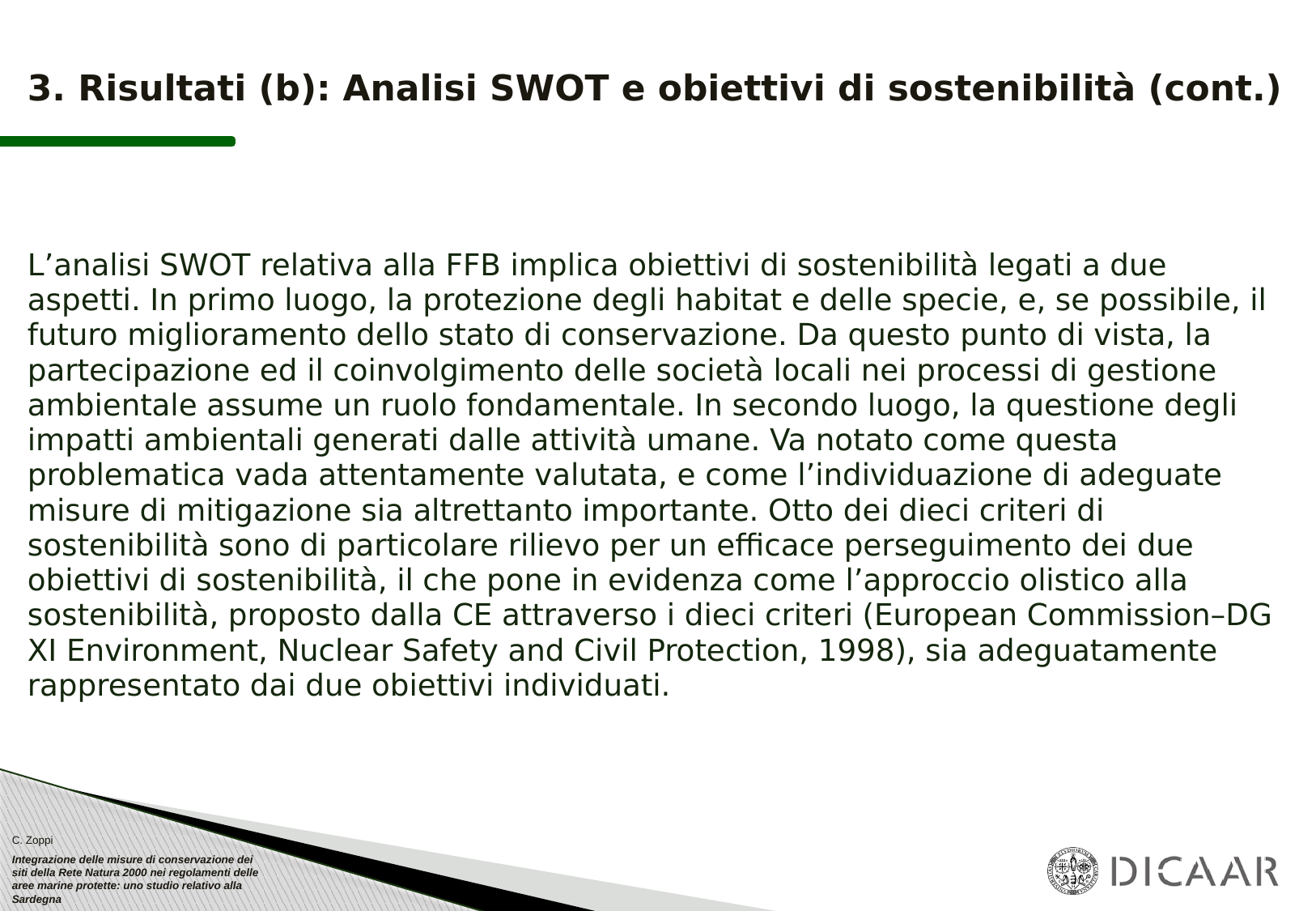

# 3. Risultati (b): Analisi SWOT e obiettivi di sostenibilità (cont.)

L’analisi SWOT relativa alla FFB implica obiettivi di sostenibilità legati a due aspetti. In primo luogo, la protezione degli habitat e delle specie, e, se possibile, il futuro miglioramento dello stato di conservazione. Da questo punto di vista, la partecipazione ed il coinvolgimento delle società locali nei processi di gestione ambientale assume un ruolo fondamentale. In secondo luogo, la questione degli impatti ambientali generati dalle attività umane. Va notato come questa problematica vada attentamente valutata, e come l’individuazione di adeguate misure di mitigazione sia altrettanto importante. Otto dei dieci criteri di sostenibilità sono di particolare rilievo per un efficace perseguimento dei due obiettivi di sostenibilità, il che pone in evidenza come l’approccio olistico alla sostenibilità, proposto dalla CE attraverso i dieci criteri (European Commission–DG XI Environment, Nuclear Safety and Civil Protection, 1998), sia adeguatamente rappresentato dai due obiettivi individuati.